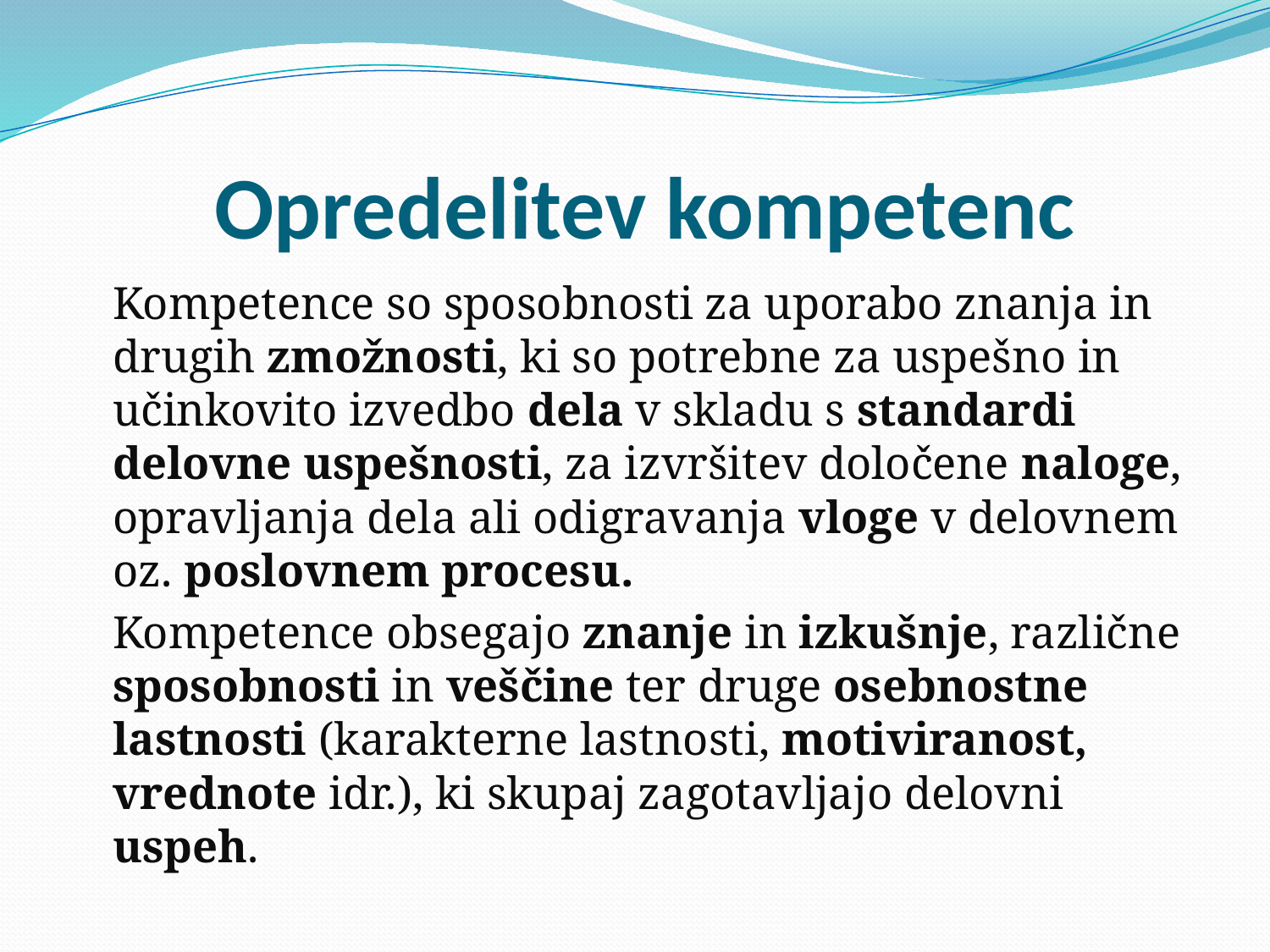

# Opredelitev kompetenc
	Kompetence so sposobnosti za uporabo znanja in drugih zmožnosti, ki so potrebne za uspešno in učinkovito izvedbo dela v skladu s standardi delovne uspešnosti, za izvršitev določene naloge, opravljanja dela ali odigravanja vloge v delovnem oz. poslovnem procesu.
	Kompetence obsegajo znanje in izkušnje, različne sposobnosti in veščine ter druge osebnostne lastnosti (karakterne lastnosti, motiviranost, vrednote idr.), ki skupaj zagotavljajo delovni uspeh.